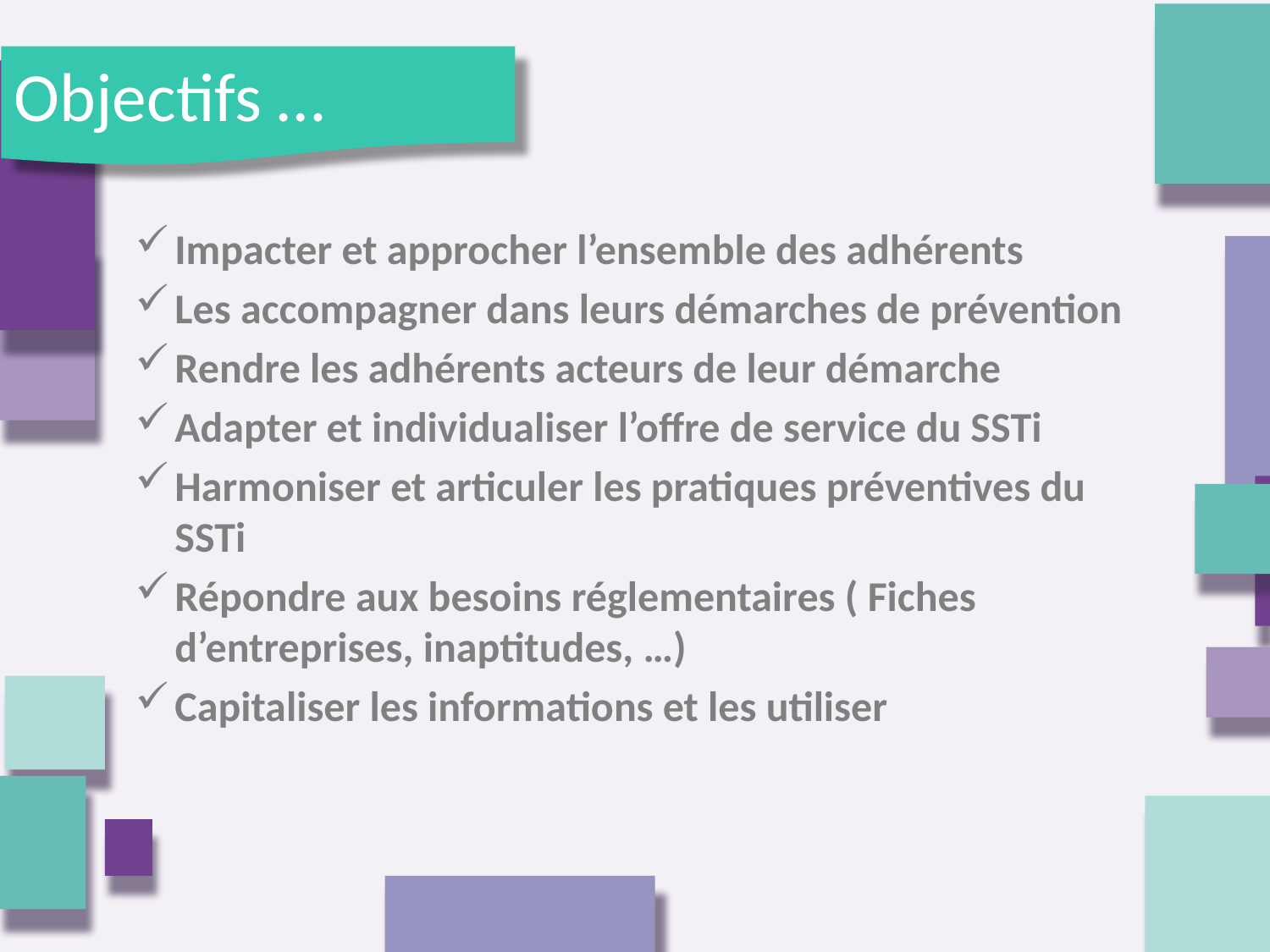

Objectifs …
Impacter et approcher l’ensemble des adhérents
Les accompagner dans leurs démarches de prévention
Rendre les adhérents acteurs de leur démarche
Adapter et individualiser l’offre de service du SSTi
Harmoniser et articuler les pratiques préventives du SSTi
Répondre aux besoins réglementaires ( Fiches d’entreprises, inaptitudes, …)
Capitaliser les informations et les utiliser